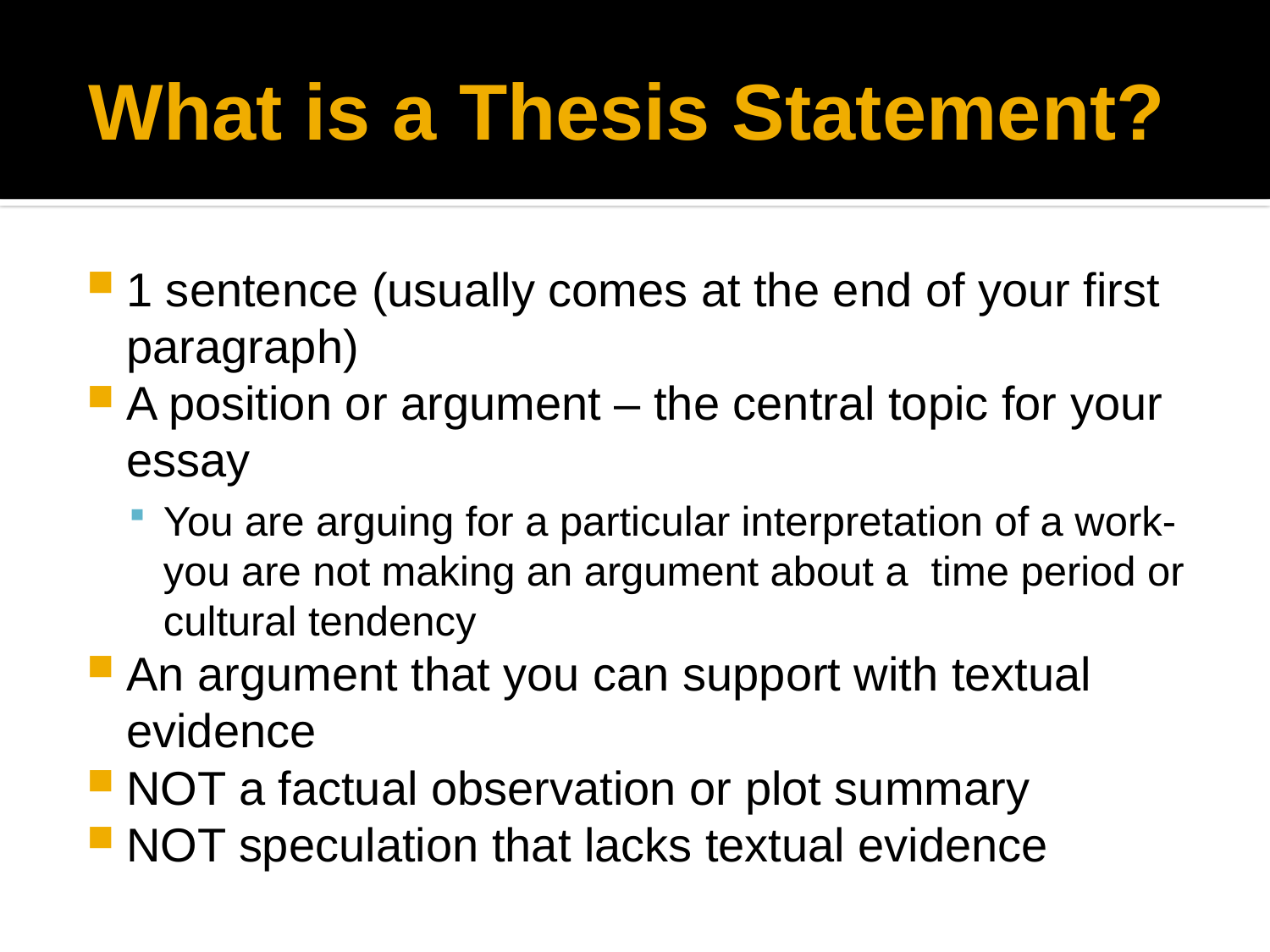

# What is a Thesis Statement?
1 sentence (usually comes at the end of your first paragraph)
A position or argument – the central topic for your essay
You are arguing for a particular interpretation of a work- you are not making an argument about a  time period or cultural tendency
An argument that you can support with textual evidence
NOT a factual observation or plot summary
NOT speculation that lacks textual evidence